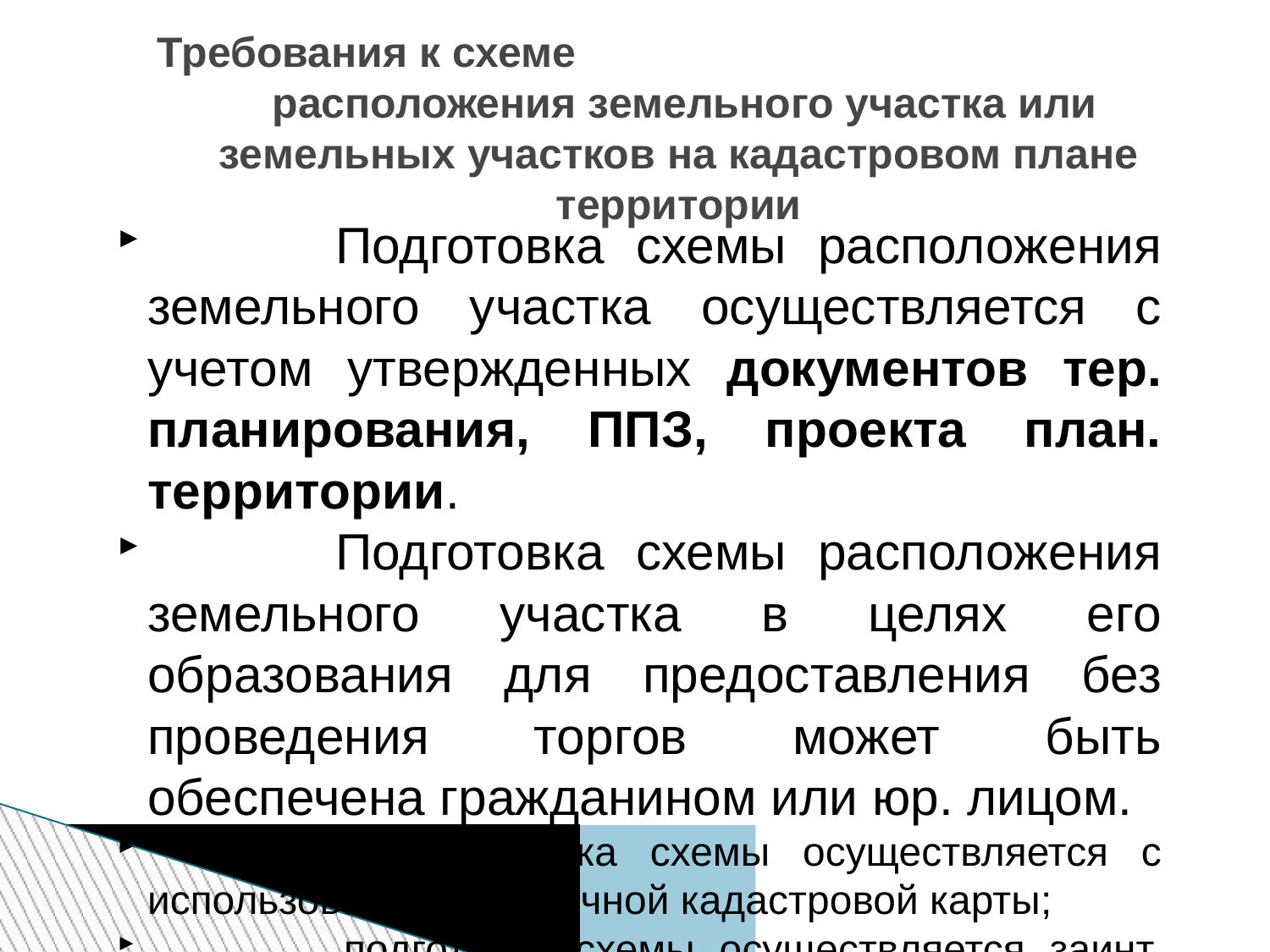

Требования к схеме
 расположения земельного участка или земельных участков на кадастровом плане территории
      Подготовка схемы расположения земельного участка осуществляется с учетом утвержденных документов тер. планирования, ППЗ, проекта план. территории.
      Подготовка схемы расположения земельного участка в целях его образования для предоставления без проведения торгов может быть обеспечена гражданином или юр. лицом.
        подготовка схемы осуществляется с использованием публичной кадастровой карты;
        подготовка схемы осуществляется заинт. лицами в том числе, для проведения торгов за исключением Москвы, Санкт-Петербурга, Севастополя.
      Форма схемы расположения земельного участка требования к подготовке схемы расположения земельного участка устанавливаются Минэкономразвития России.

       Орган принявший решение направляет его в орган кадастрового учета. Сведения, содержащиеся в указанных решении и схеме, подлежат отображению на кадастровых картах.
        Сроки утверждения схемы:
        в целях проведения аукциона – не более 2 месяцев;
   в целях предоставления земельного участка без торгов не более 1 месяца.
   Срок действия решения об утверждении схемы расположения земельного участка составляет два года